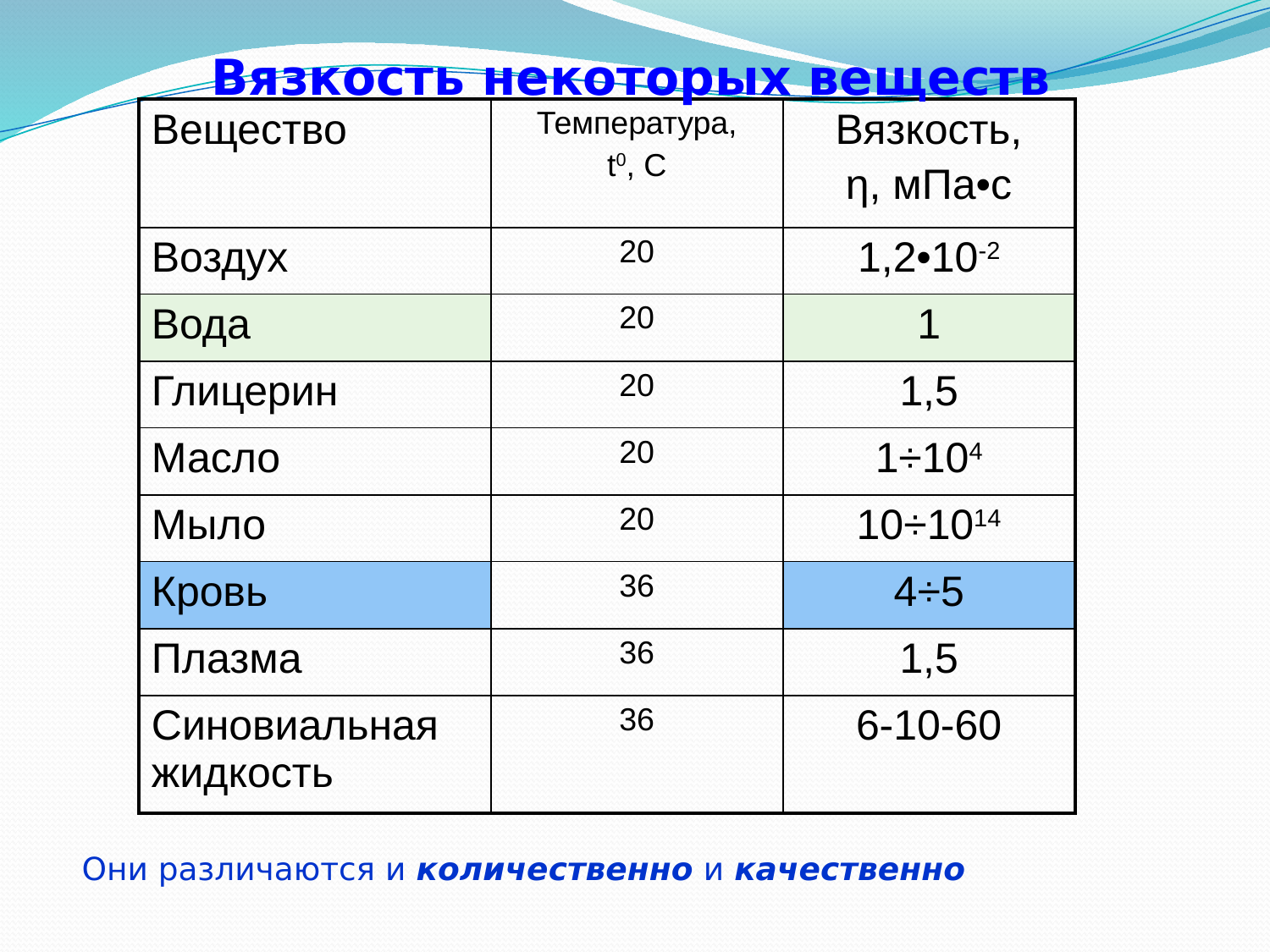

Вязкость некоторых веществ

| Вещество | Температура, t0, C | Вязкость, η, мПа•с |
| --- | --- | --- |
| Воздух | 20 | 1,2•10-2 |
| Вода | 20 | 1 |
| Глицерин | 20 | 1,5 |
| Масло | 20 | 1÷104 |
| Мыло | 20 | 10÷1014 |
| Кровь | 36 | 4÷5 |
| Плазма | 36 | 1,5 |
| Синовиальная жидкость | 36 | 6-10-60 |
Они различаются и количественно и качественно